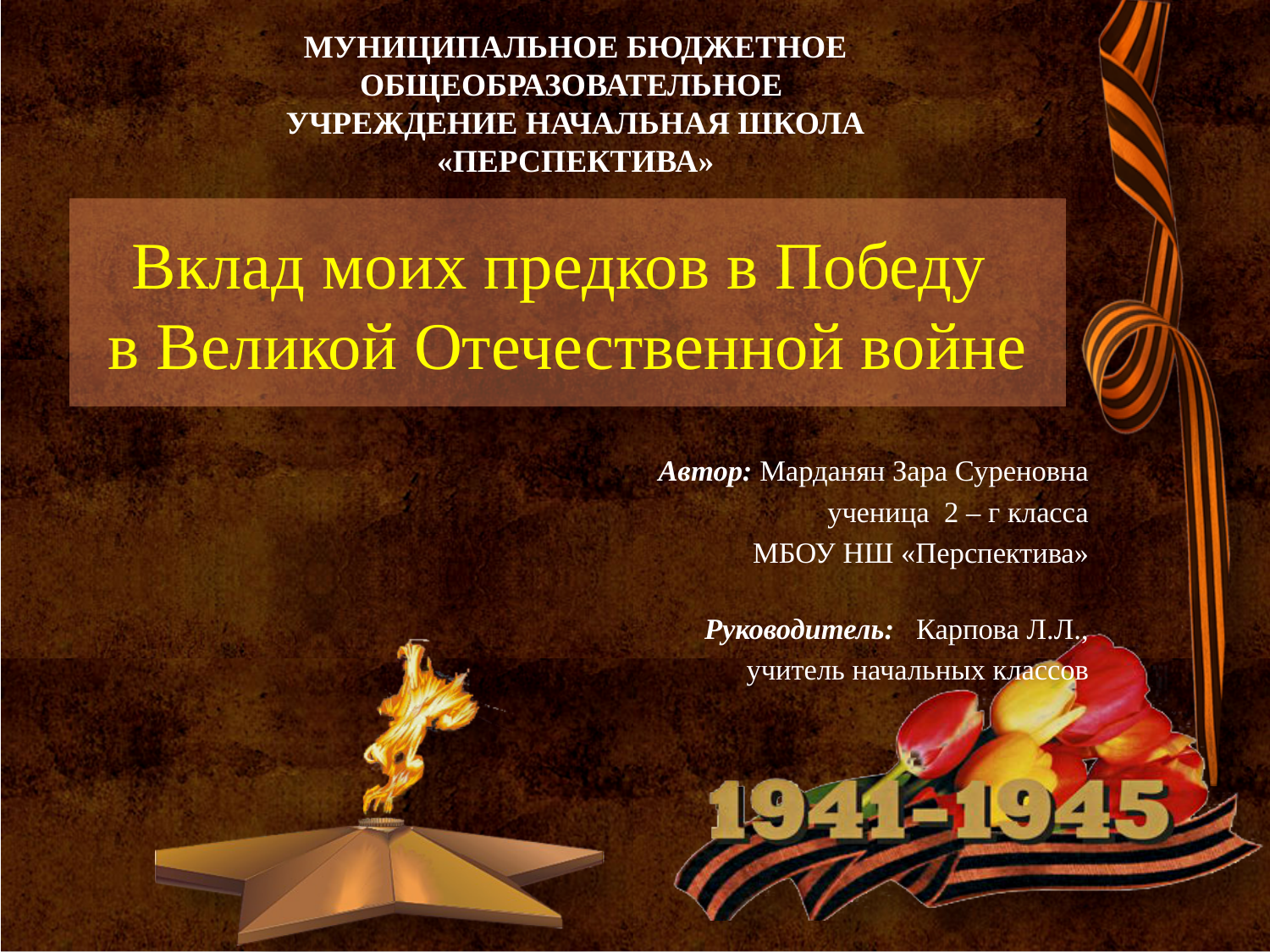

МУНИЦИПАЛЬНОЕ БЮДЖЕТНОЕ ОБЩЕОБРАЗОВАТЕЛЬНОЕ
УЧРЕЖДЕНИЕ НАЧАЛЬНАЯ ШКОЛА «ПЕРСПЕКТИВА»

# Вклад моих предков в Победу в Великой Отечественной войне
Автор: Марданян Зара Суреновна
ученица  2 – г класса
 МБОУ НШ «Перспектива»
                                                                                                                          Руководитель:   Карпова Л.Л.,
                                                                   учитель начальных классов